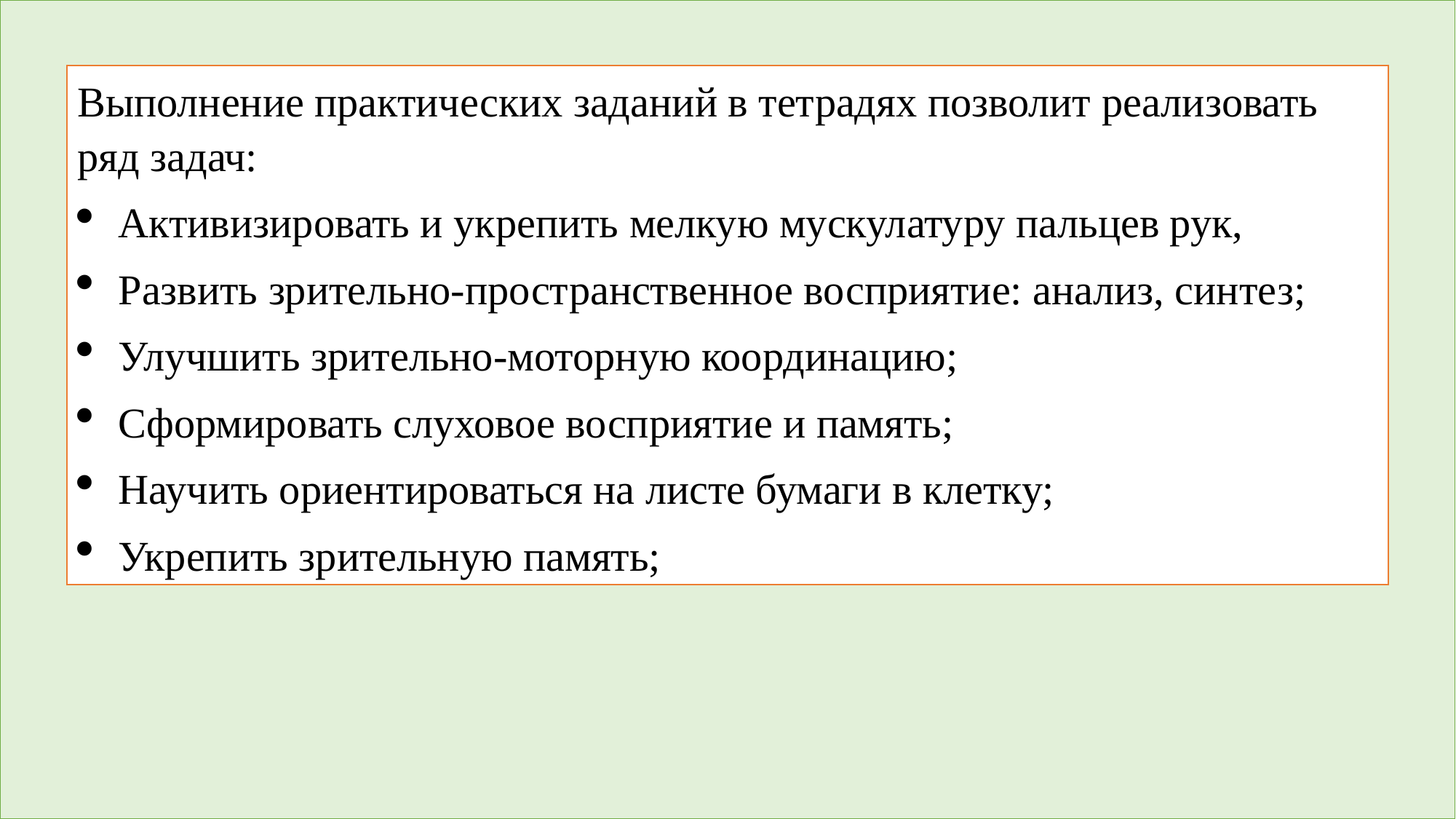

#
Выполнение практических заданий в тетрадях позволит реализовать ряд задач:
Активизировать и укрепить мелкую мускулатуру пальцев рук,
Развить зрительно-пространственное восприятие: анализ, синтез;
Улучшить зрительно-моторную координацию;
Сформировать слуховое восприятие и память;
Научить ориентироваться на листе бумаги в клетку;
Укрепить зрительную память;